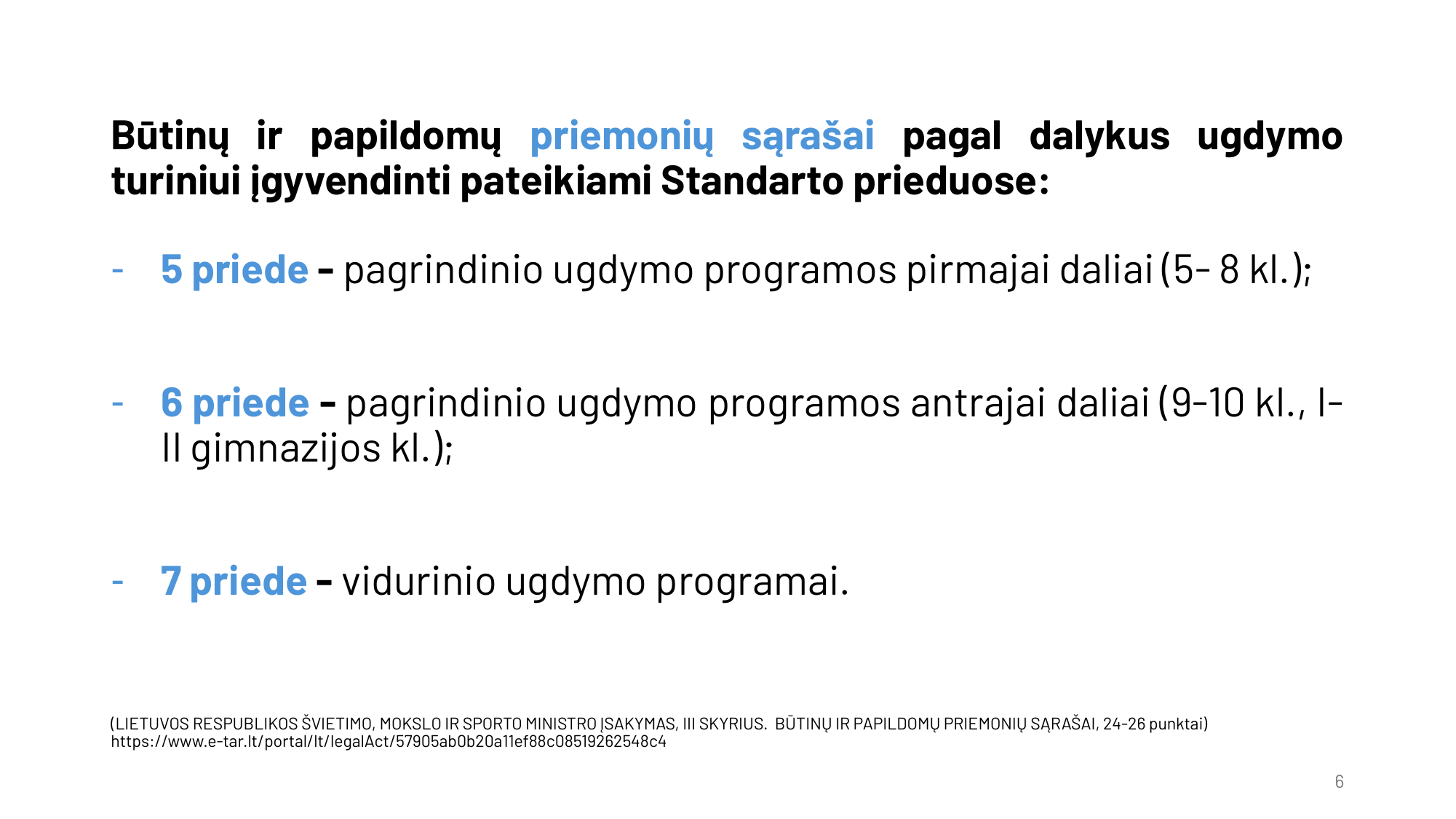

Būtinų ir papildomų priemonių sąrašai pagal dalykus ugdymo turiniui įgyvendinti pateikiami Standarto prieduose:

5 priede - pagrindinio ugdymo programos pirmajai daliai (5- 8 kl.);

6 priede - pagrindinio ugdymo programos antrajai daliai (9-10 kl., I-II gimnazijos kl.);

7 priede - vidurinio ugdymo programai.

(LIETUVOS RESPUBLIKOS ŠVIETIMO, MOKSLO IR SPORTO MINISTRO ĮSAKYMAS, III SKYRIUS.  BŪTINŲ IR PAPILDOMŲ PRIEMONIŲ SĄRAŠAI, 24-26 punktai)
https://www.e-tar.lt/portal/lt/legalAct/57905ab0b20a11ef88c08519262548c4

6